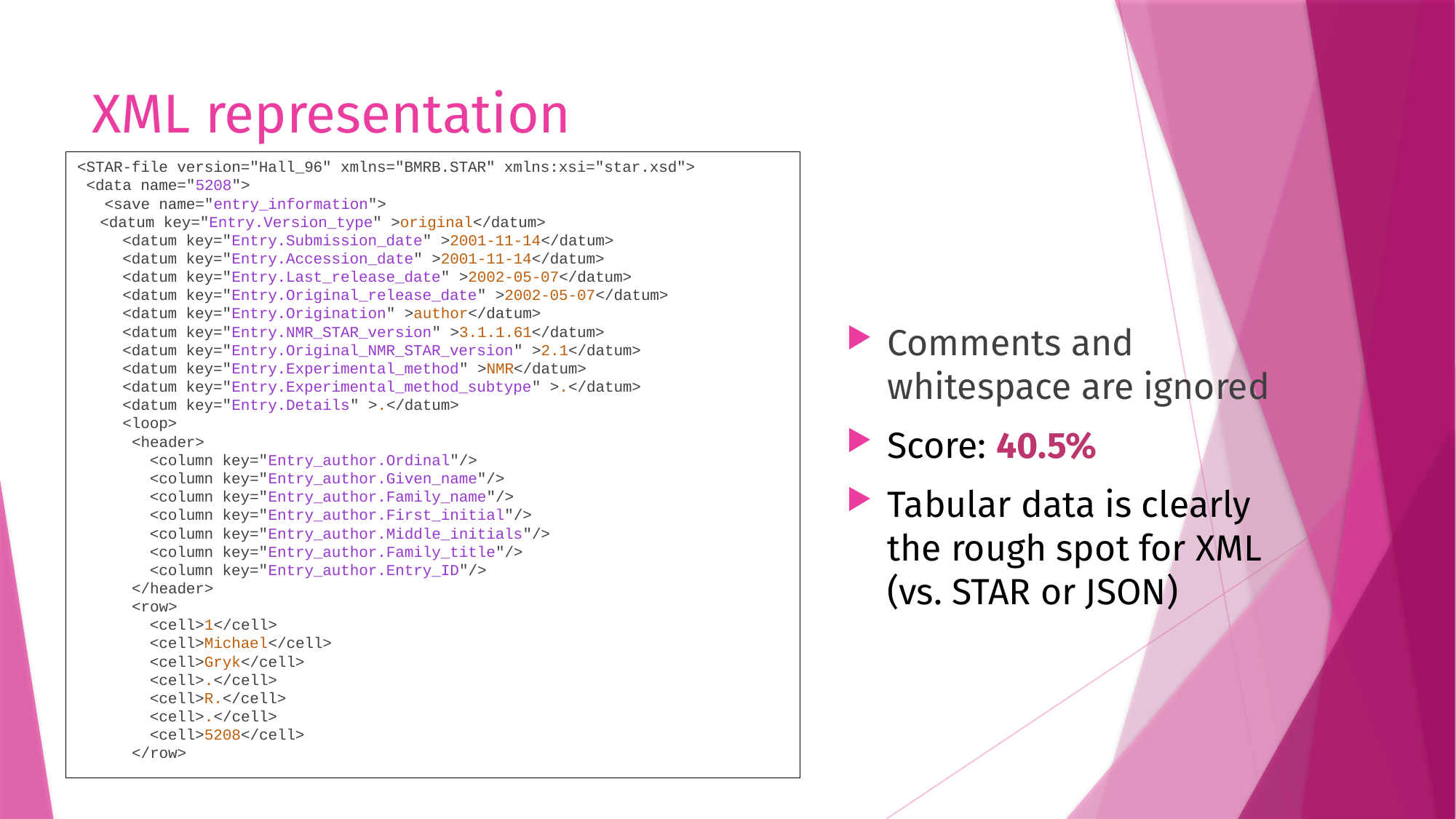

# XML representation
<STAR-file version="Hall_96" xmlns="BMRB.STAR" xmlns:xsi="star.xsd">
 <data name="5208">
   <save name="entry_information">
	<datum key="Entry.Version_type" >original</datum>
     <datum key="Entry.Submission_date" >2001-11-14</datum>
     <datum key="Entry.Accession_date" >2001-11-14</datum>
     <datum key="Entry.Last_release_date" >2002-05-07</datum>
     <datum key="Entry.Original_release_date" >2002-05-07</datum>
     <datum key="Entry.Origination" >author</datum>
     <datum key="Entry.NMR_STAR_version" >3.1.1.61</datum>
     <datum key="Entry.Original_NMR_STAR_version" >2.1</datum>
     <datum key="Entry.Experimental_method" >NMR</datum>
     <datum key="Entry.Experimental_method_subtype" >.</datum>
     <datum key="Entry.Details" >.</datum>
     <loop>
      <header>
        <column key="Entry_author.Ordinal"/>
        <column key="Entry_author.Given_name"/>
        <column key="Entry_author.Family_name"/>
        <column key="Entry_author.First_initial"/>
        <column key="Entry_author.Middle_initials"/>
        <column key="Entry_author.Family_title"/>
        <column key="Entry_author.Entry_ID"/>
      </header>
      <row>
        <cell>1</cell>
        <cell>Michael</cell>
        <cell>Gryk</cell>
        <cell>.</cell>
        <cell>R.</cell>
        <cell>.</cell>
        <cell>5208</cell>
      </row>

Comments and whitespace are ignored
Score: 40.5%
Tabular data is clearly the rough spot for XML (vs. STAR or JSON)